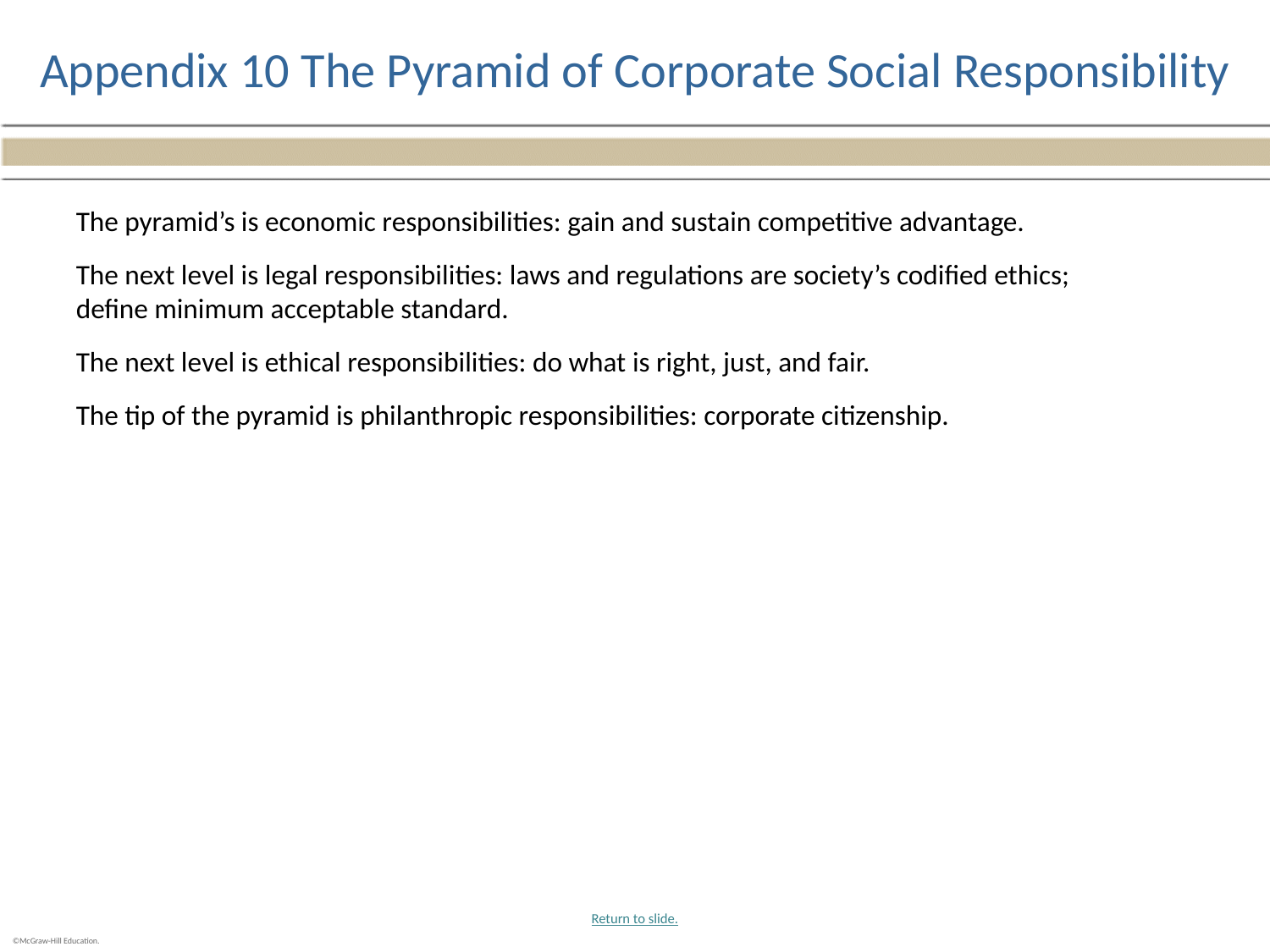

# Appendix 10 The Pyramid of Corporate Social Responsibility
The pyramid’s is economic responsibilities: gain and sustain competitive advantage.
The next level is legal responsibilities: laws and regulations are society’s codified ethics; define minimum acceptable standard.
The next level is ethical responsibilities: do what is right, just, and fair.
The tip of the pyramid is philanthropic responsibilities: corporate citizenship.
Return to slide.